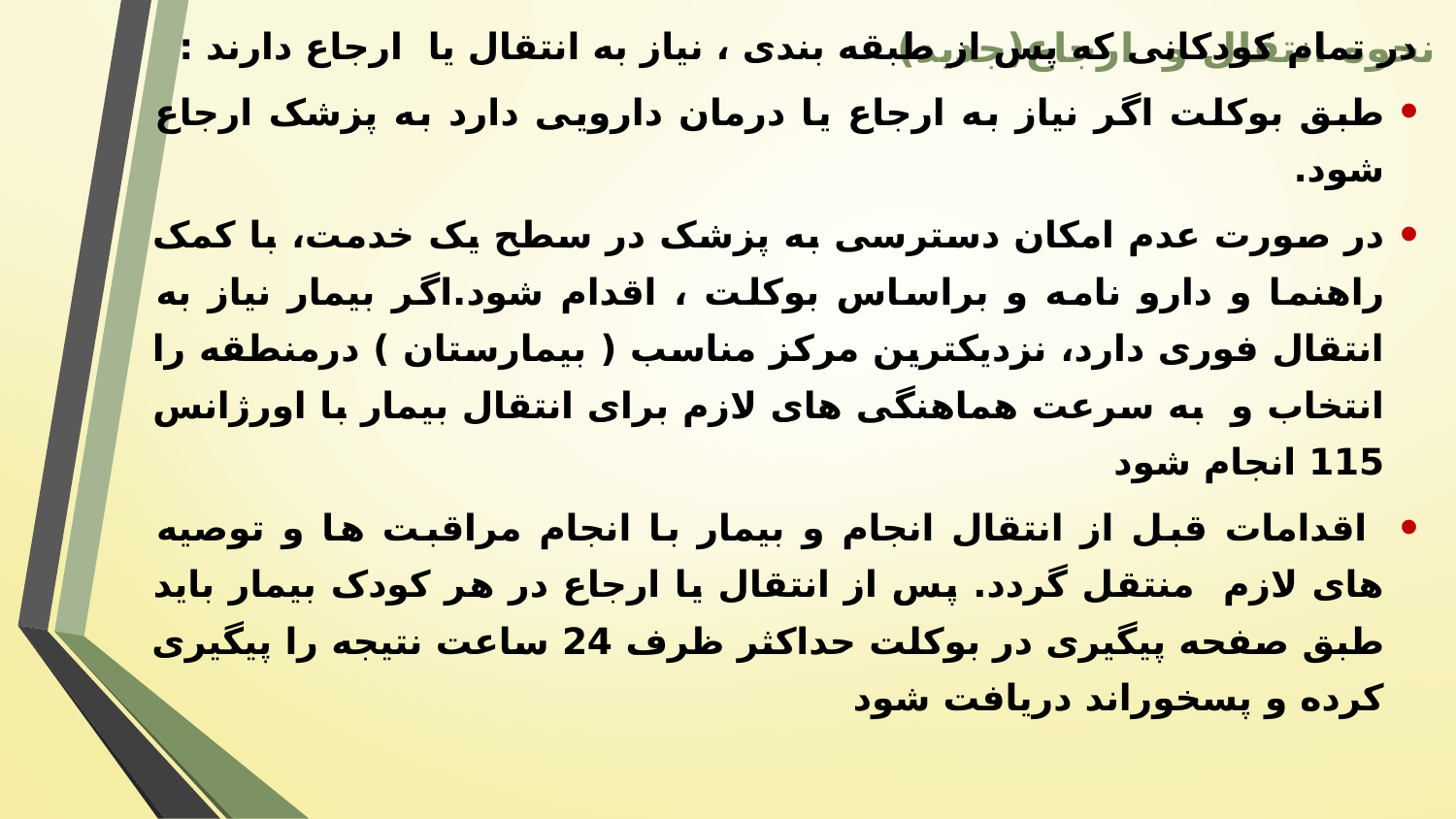

# نحوه انتقال و  ارجاع(جدید)
در تمام کودکانی که پس از طبقه بندی ، نیاز به انتقال یا  ارجاع دارند :
طبق بوکلت اگر نیاز به ارجاع یا درمان دارویی دارد به پزشک ارجاع شود.
در صورت عدم امکان دسترسی به پزشک در سطح یک خدمت، با کمک راهنما و دارو نامه و براساس بوکلت ، اقدام شود.اگر بیمار نیاز به انتقال فوری دارد، نزدیکترین مرکز مناسب ( بیمارستان ) درمنطقه را انتخاب و  به سرعت هماهنگی های لازم برای انتقال بیمار با اورژانس 115 انجام شود
 اقدامات قبل از انتقال انجام و بیمار با انجام مراقبت ها و توصیه های لازم  منتقل گردد. پس از انتقال یا ارجاع در هر کودک بیمار باید طبق صفحه پیگیری در بوکلت حداکثر ظرف 24 ساعت نتیجه را پیگیری کرده و پسخوراند دریافت شود